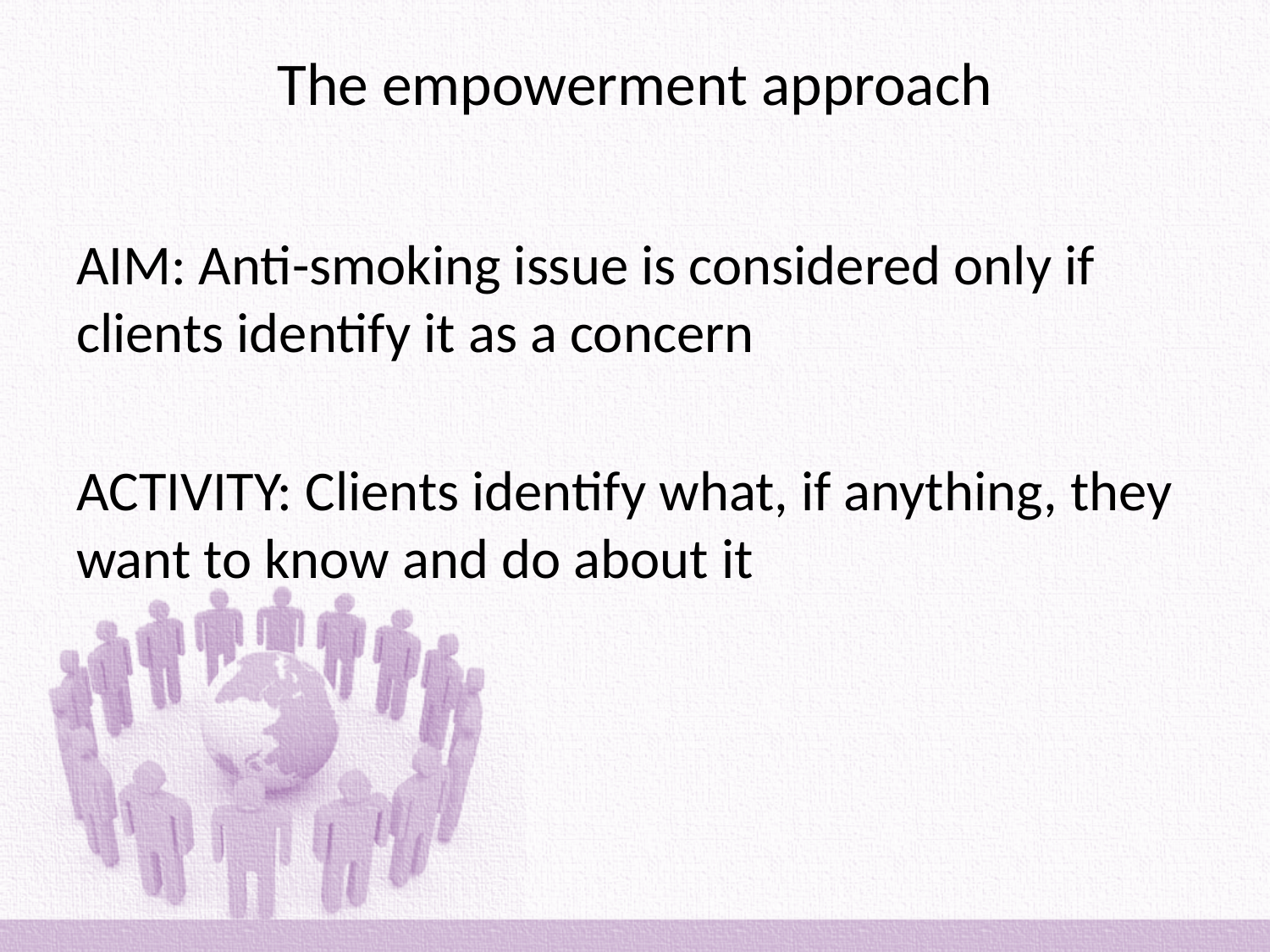

# The empowerment approach
AIM: Anti-smoking issue is considered only if clients identify it as a concern

ACTIVITY: Clients identify what, if anything, they want to know and do about it